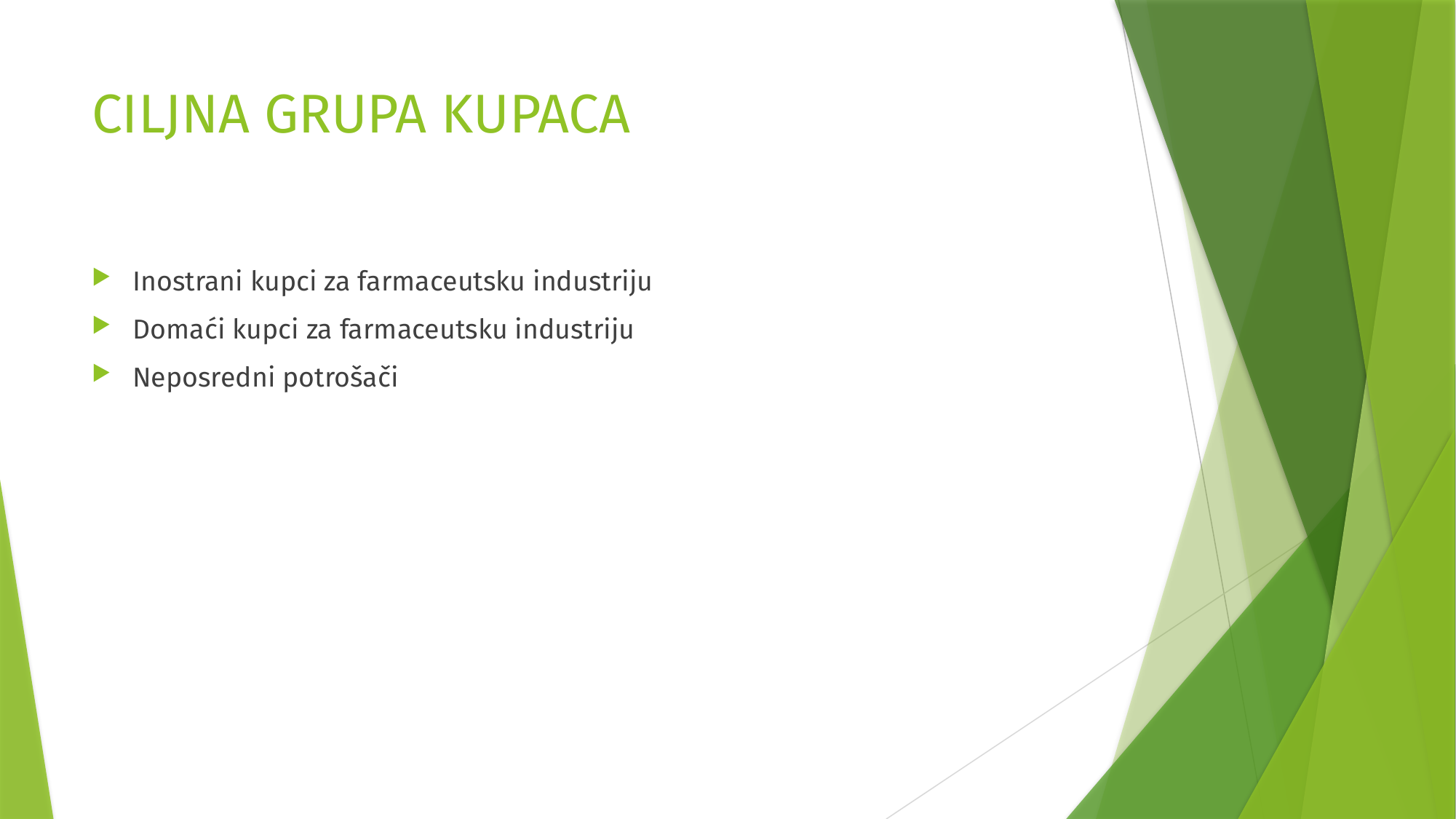

# CILJNA GRUPA KUPACA
Inostrani kupci za farmaceutsku industriju
Domaći kupci za farmaceutsku industriju
Neposredni potrošači